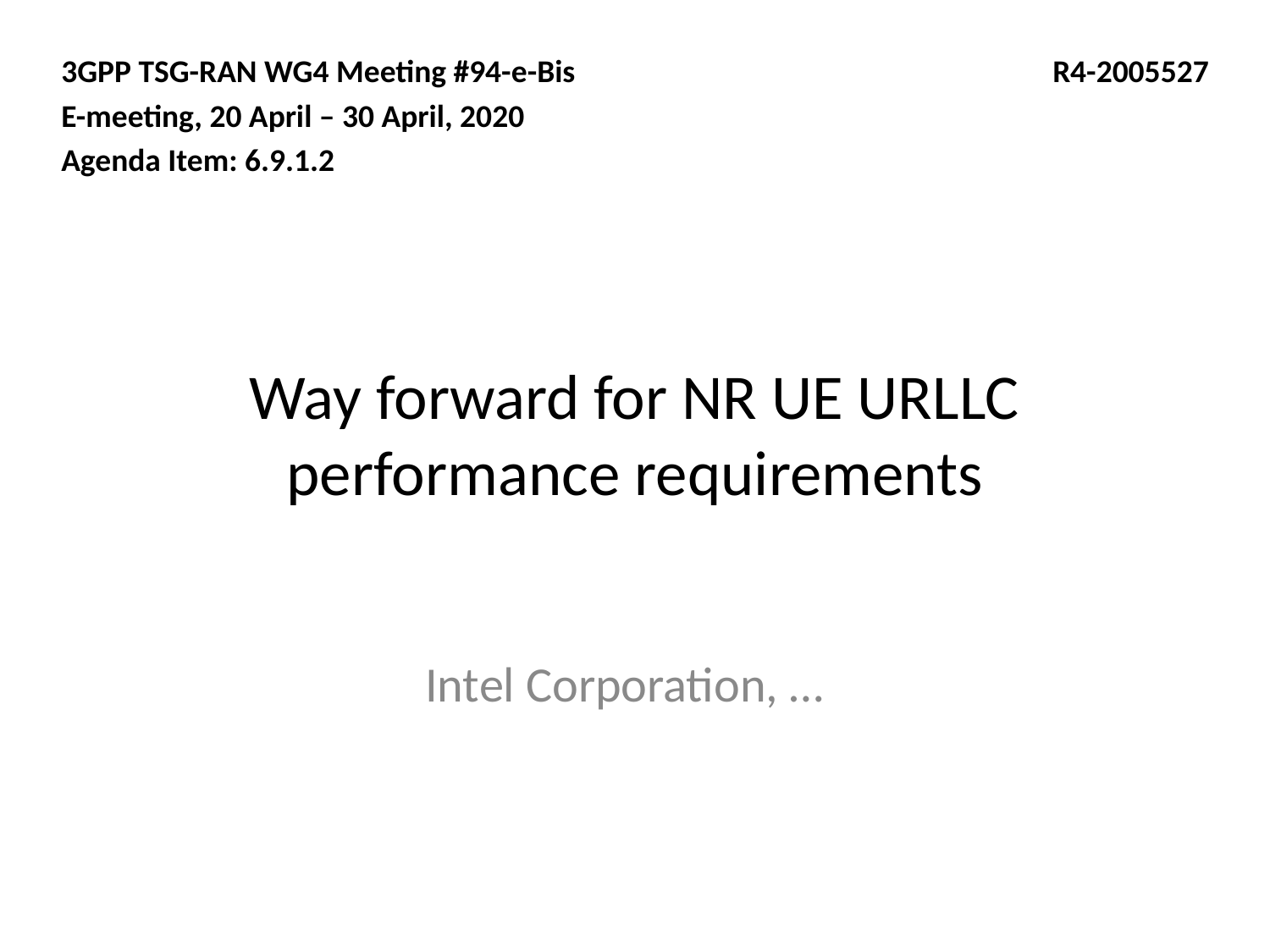

3GPP TSG-RAN WG4 Meeting #94-e-Bis
E-meeting, 20 April – 30 April, 2020
Agenda Item: 6.9.1.2
R4-2005527
# Way forward for NR UE URLLC performance requirements
Intel Corporation, …